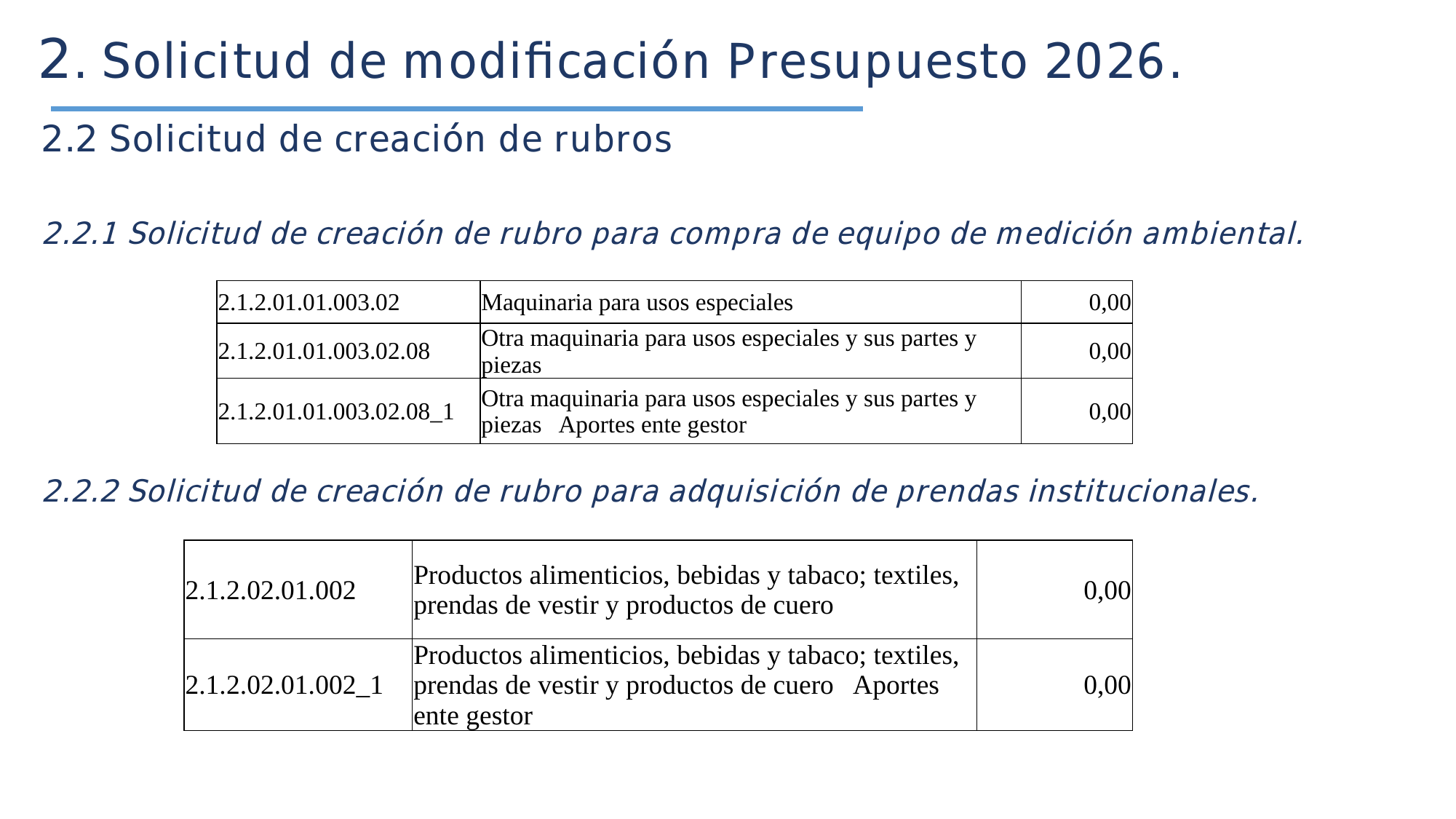

# 2. Solicitud de modificación Presupuesto 2026.
2.2 Solicitud de creación de rubros
2.2.1 Solicitud de creación de rubro para compra de equipo de medición ambiental.
| 2.1.2.01.01.003.02 | Maquinaria para usos especiales | 0,00 |
| --- | --- | --- |
| 2.1.2.01.01.003.02.08 | Otra maquinaria para usos especiales y sus partes y piezas | 0,00 |
| 2.1.2.01.01.003.02.08\_1 | Otra maquinaria para usos especiales y sus partes y piezas Aportes ente gestor | 0,00 |
2.2.2 Solicitud de creación de rubro para adquisición de prendas institucionales.
| 2.1.2.02.01.002 | Productos alimenticios, bebidas y tabaco; textiles, prendas de vestir y productos de cuero | 0,00 |
| --- | --- | --- |
| 2.1.2.02.01.002\_1 | Productos alimenticios, bebidas y tabaco; textiles, prendas de vestir y productos de cuero Aportes ente gestor | 0,00 |